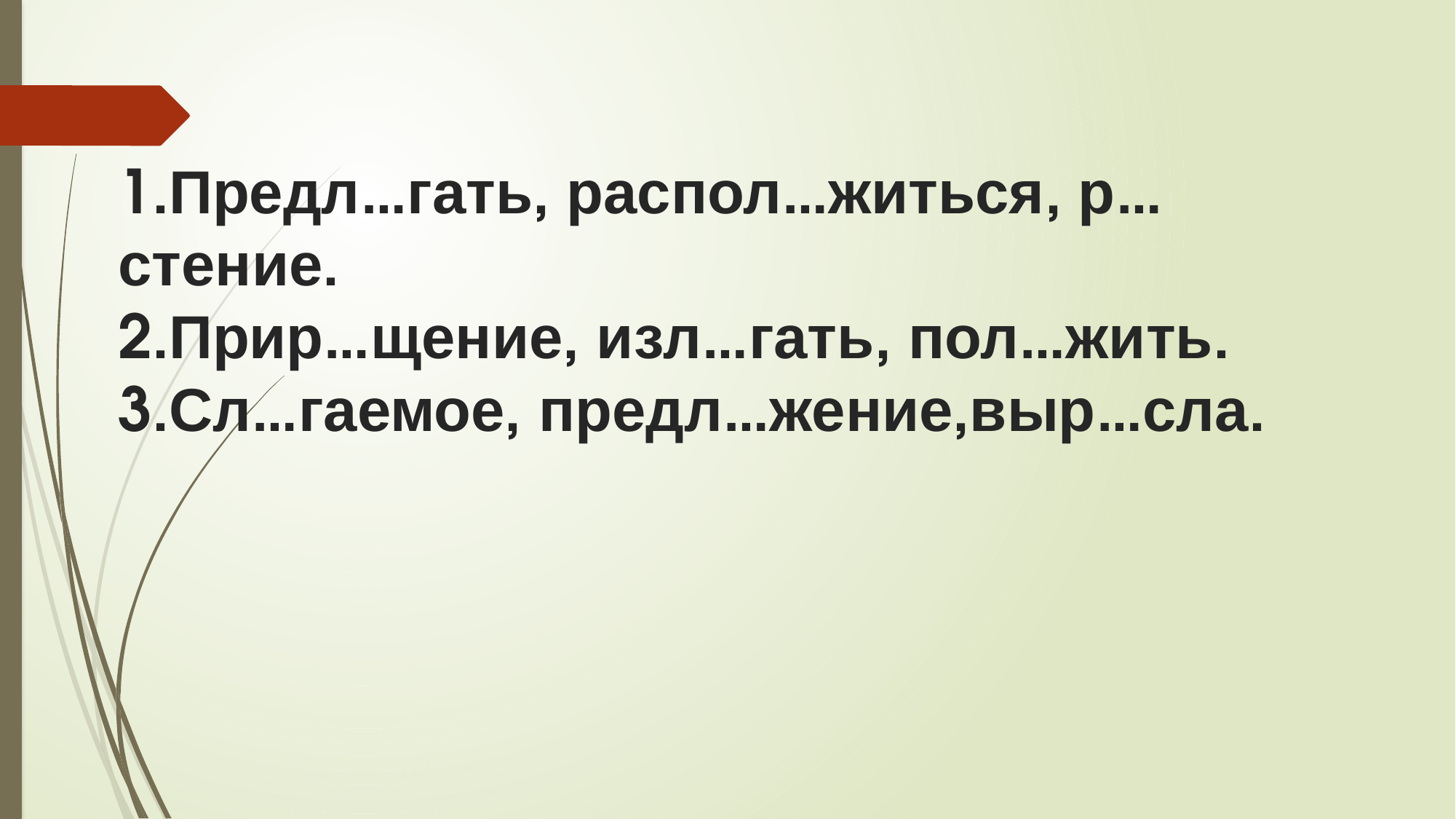

# 1.Предл…гать, распол…житься, р…стение. 2.Прир…щение, изл…гать, пол…жить. 3.Сл…гаемое, предл…жение,выр…сла.